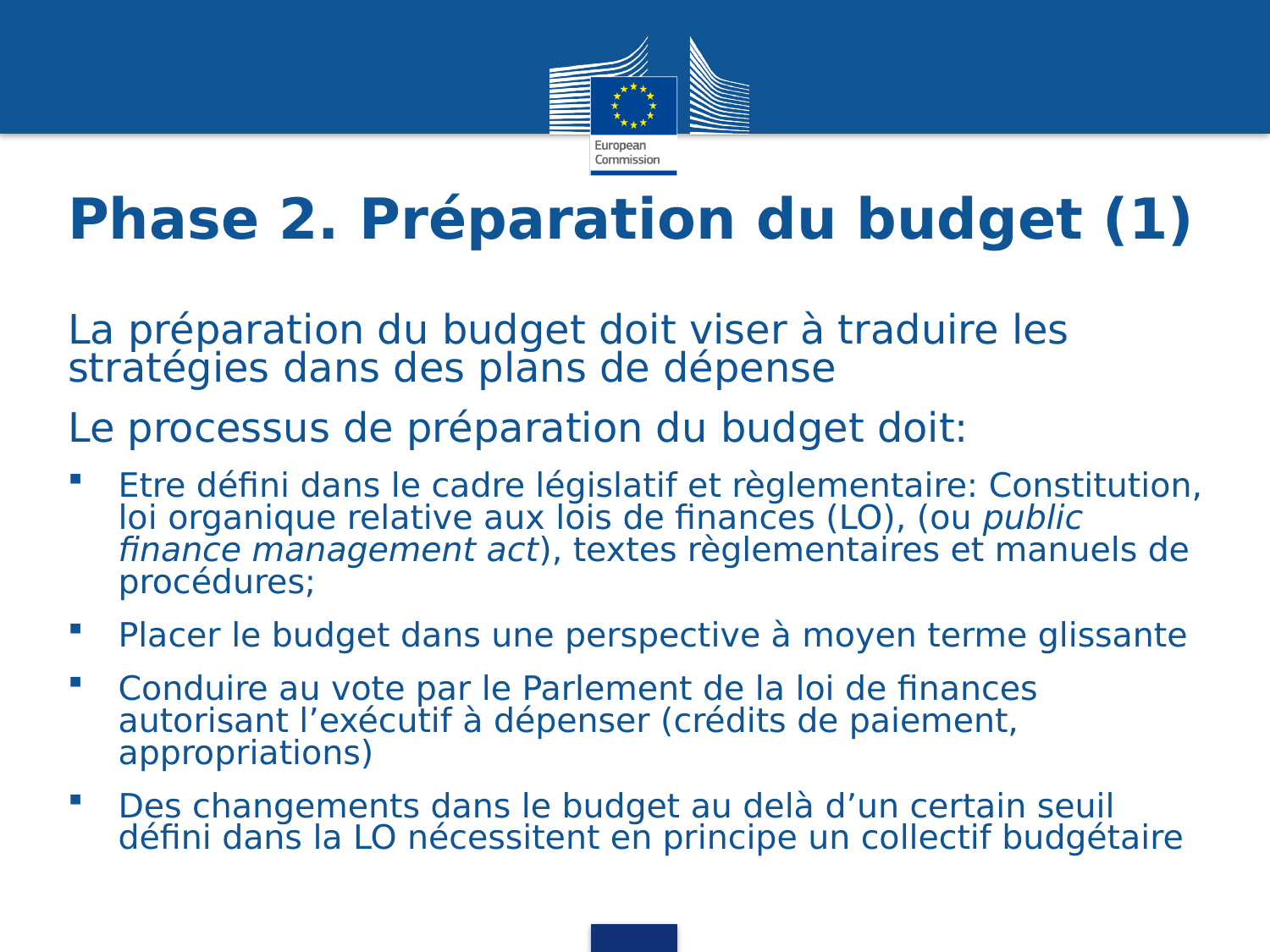

Phase 2. Préparation du budget (1)
La préparation du budget doit viser à traduire les stratégies dans des plans de dépense
Le processus de préparation du budget doit:
Etre défini dans le cadre législatif et règlementaire: Constitution, loi organique relative aux lois de finances (LO), (ou public finance management act), textes règlementaires et manuels de procédures;
Placer le budget dans une perspective à moyen terme glissante
Conduire au vote par le Parlement de la loi de finances autorisant l’exécutif à dépenser (crédits de paiement, appropriations)
Des changements dans le budget au delà d’un certain seuil défini dans la LO nécessitent en principe un collectif budgétaire